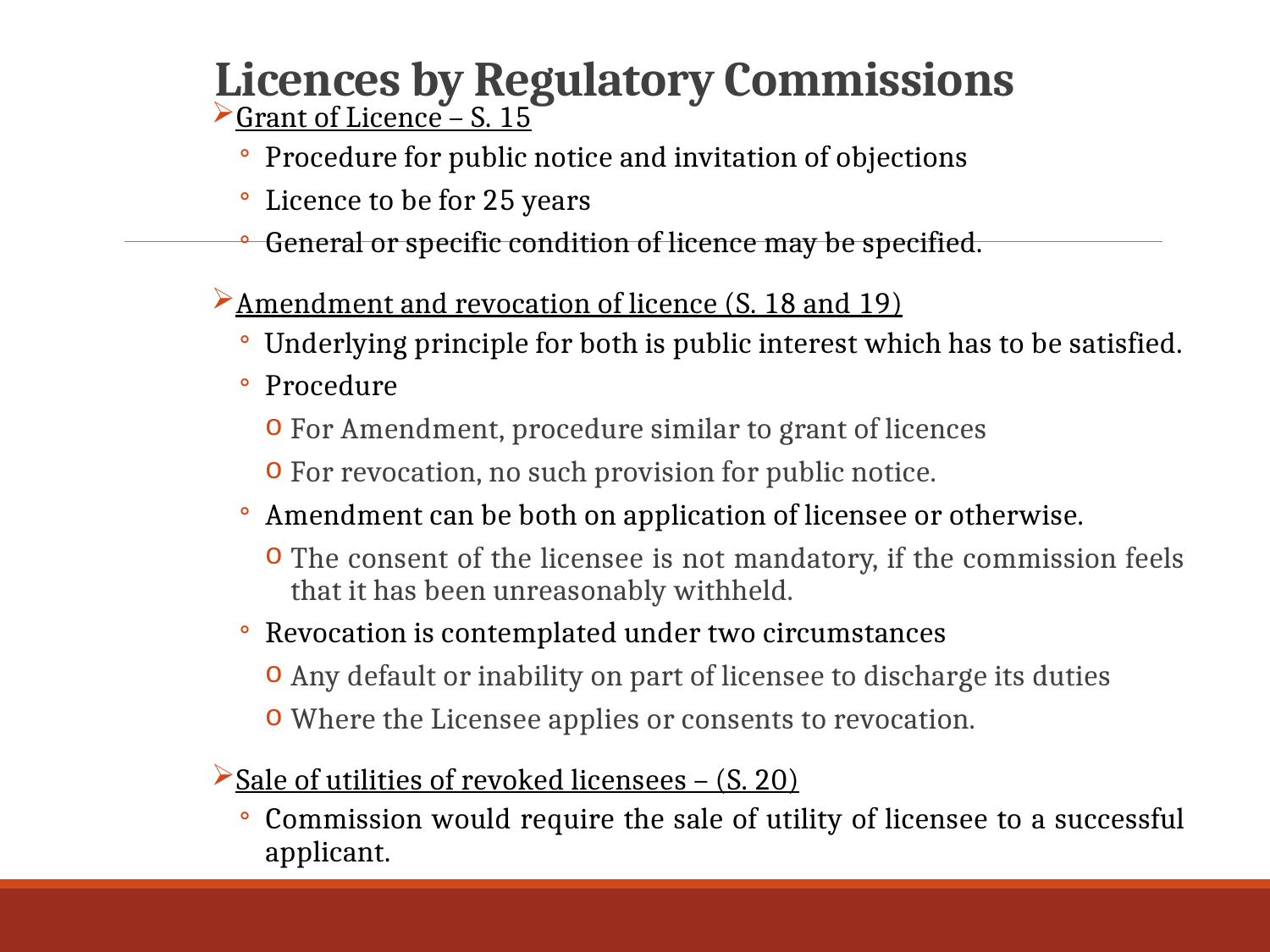

# Licences by Regulatory Commissions
Grant of Licence – S. 15
Procedure for public notice and invitation of objections
Licence to be for 25 years
General or specific condition of licence may be specified.
Amendment and revocation of licence (S. 18 and 19)
Underlying principle for both is public interest which has to be satisfied.
Procedure
For Amendment, procedure similar to grant of licences
For revocation, no such provision for public notice.
Amendment can be both on application of licensee or otherwise.
The consent of the licensee is not mandatory, if the commission feels that it has been unreasonably withheld.
Revocation is contemplated under two circumstances
Any default or inability on part of licensee to discharge its duties
Where the Licensee applies or consents to revocation.
Sale of utilities of revoked licensees – (S. 20)
Commission would require the sale of utility of licensee to a successful applicant.